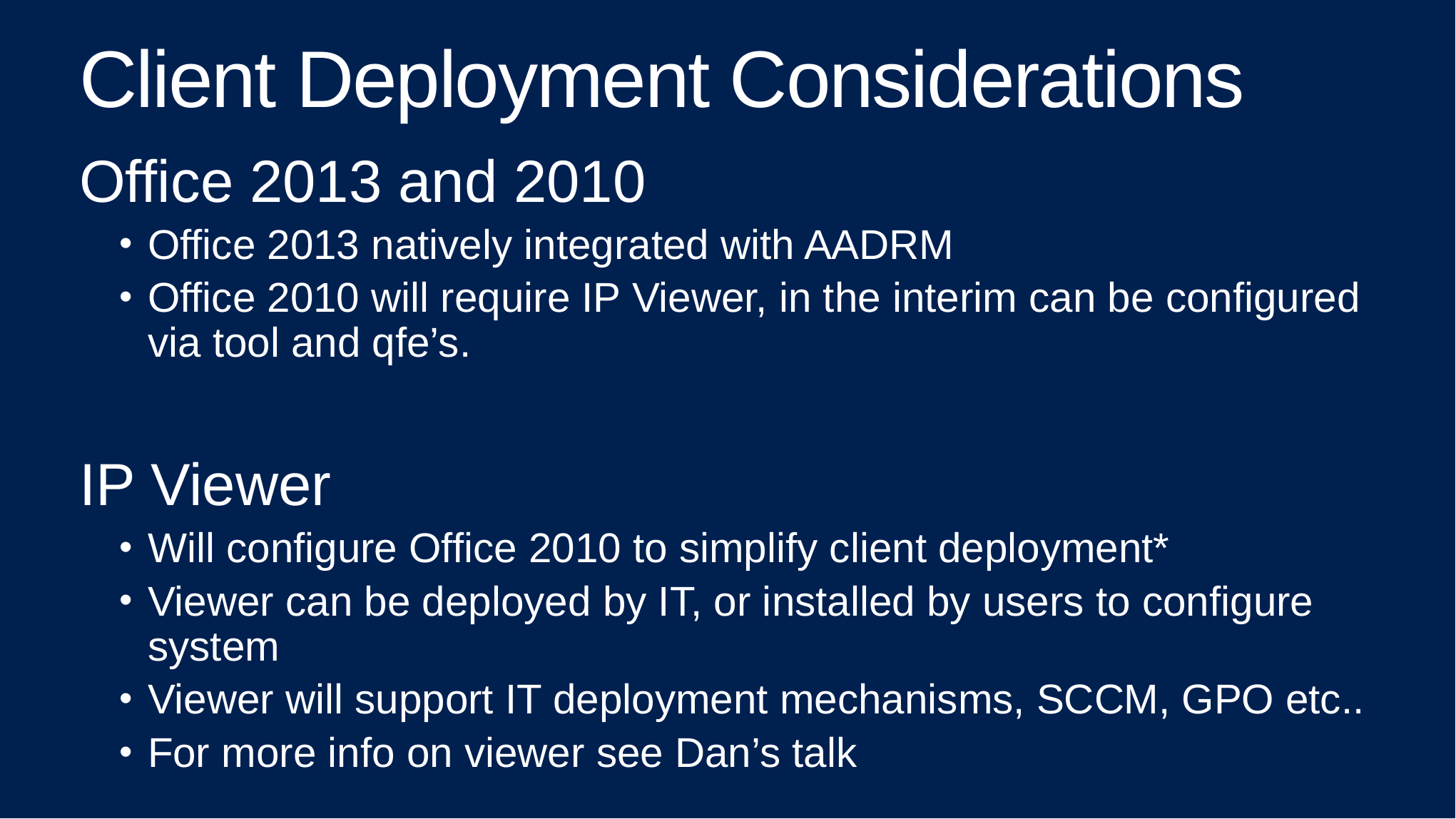

# Client Deployment Considerations

Office 2013 and 2010
Office 2013 natively integrated with AADRM
Office 2010 will require IP Viewer, in the interim can be configured via tool and qfe’s.

IP Viewer
Will configure Office 2010 to simplify client deployment*
Viewer can be deployed by IT, or installed by users to configure system
Viewer will support IT deployment mechanisms, SCCM, GPO etc..
For more info on viewer see Dan’s talk